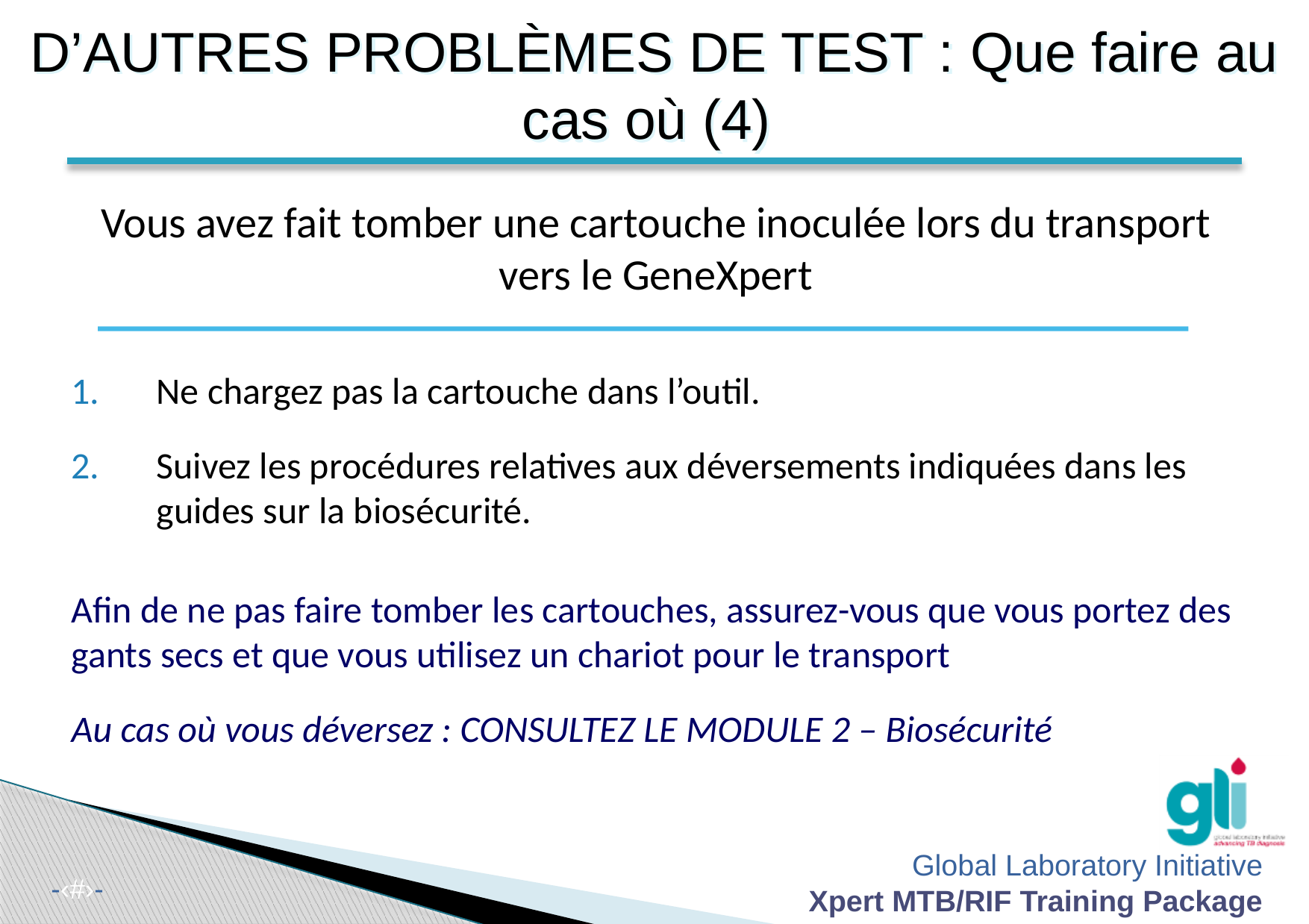

D’AUTRES PROBLÈMES DE TEST : Que faire au cas où (4)
Vous avez fait tomber une cartouche inoculée lors du transport vers le GeneXpert

Ne chargez pas la cartouche dans l’outil.
Suivez les procédures relatives aux déversements indiquées dans les guides sur la biosécurité.

Afin de ne pas faire tomber les cartouches, assurez-vous que vous portez des gants secs et que vous utilisez un chariot pour le transport
Au cas où vous déversez : CONSULTEZ LE MODULE 2 – Biosécurité